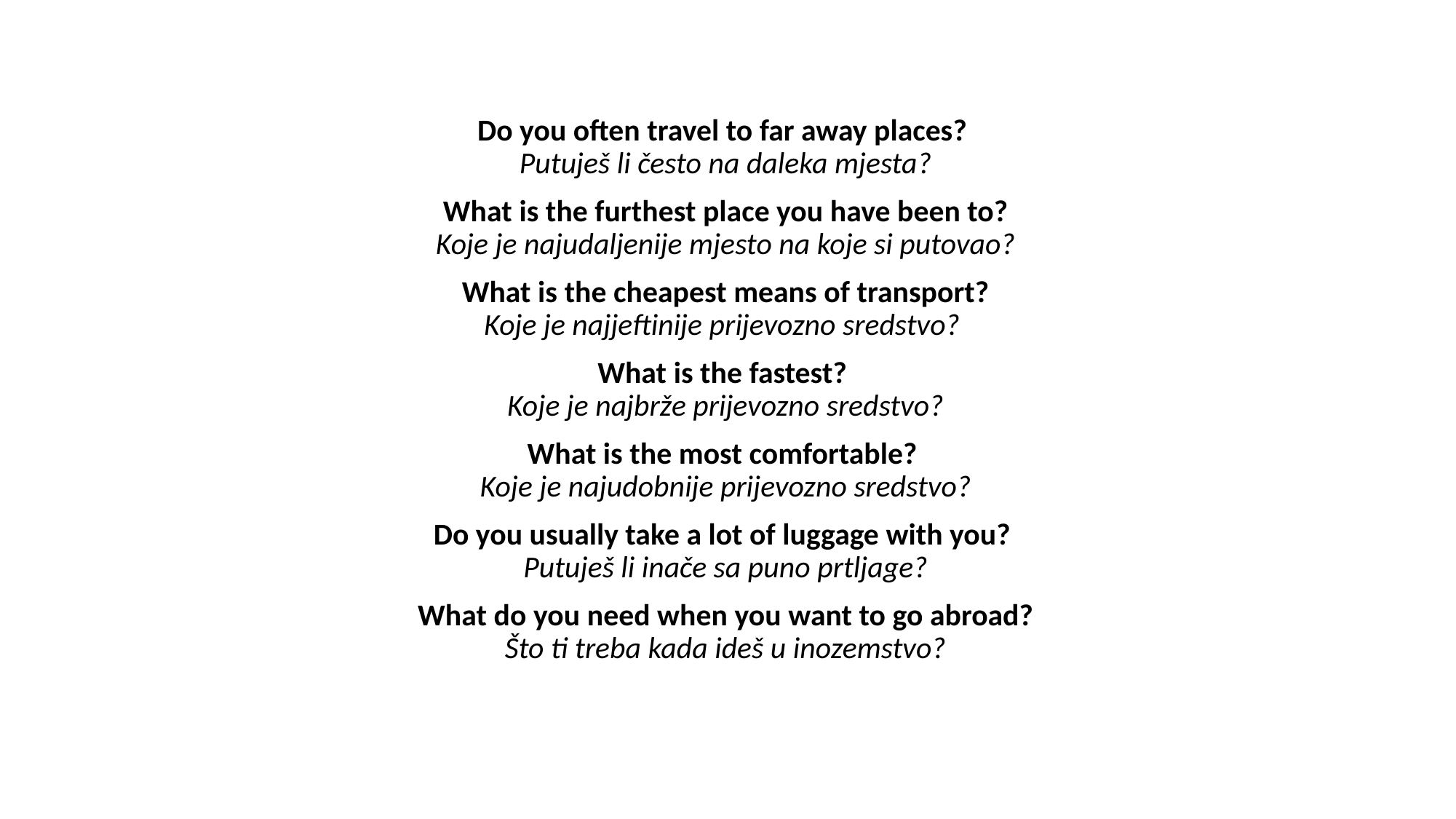

Do you often travel to far away places?
Putuješ li često na daleka mjesta?
What is the furthest place you have been to?
Koje je najudaljenije mjesto na koje si putovao?
What is the cheapest means of transport?
Koje je najjeftinije prijevozno sredstvo?
What is the fastest?
Koje je najbrže prijevozno sredstvo?
What is the most comfortable?
Koje je najudobnije prijevozno sredstvo?
Do you usually take a lot of luggage with you?
Putuješ li inače sa puno prtljage?
What do you need when you want to go abroad?
Što ti treba kada ideš u inozemstvo?